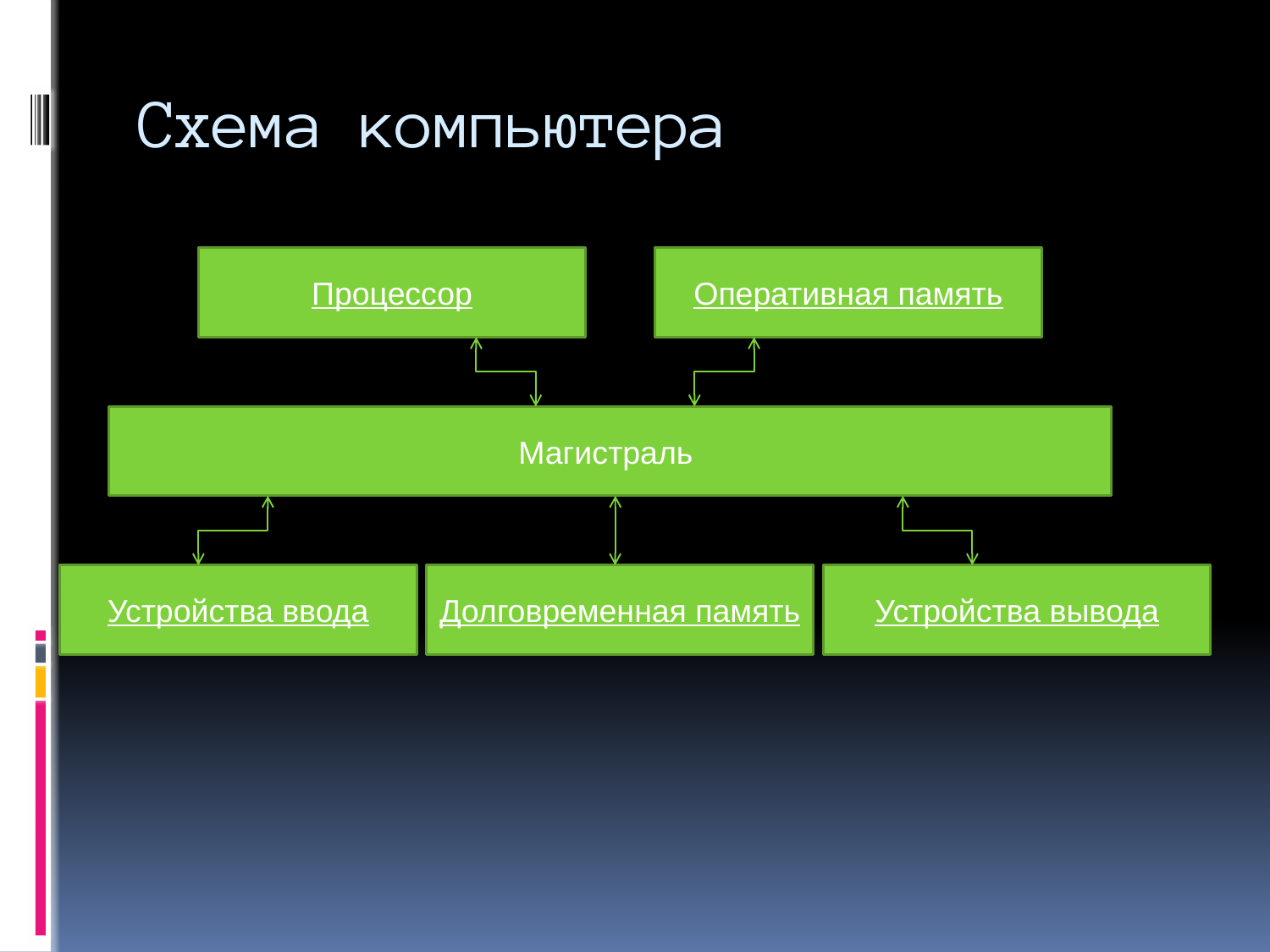

# Схема компьютера
Процессор
Оперативная память
Магистраль
Устройства ввода
Долговременная память
Устройства вывода